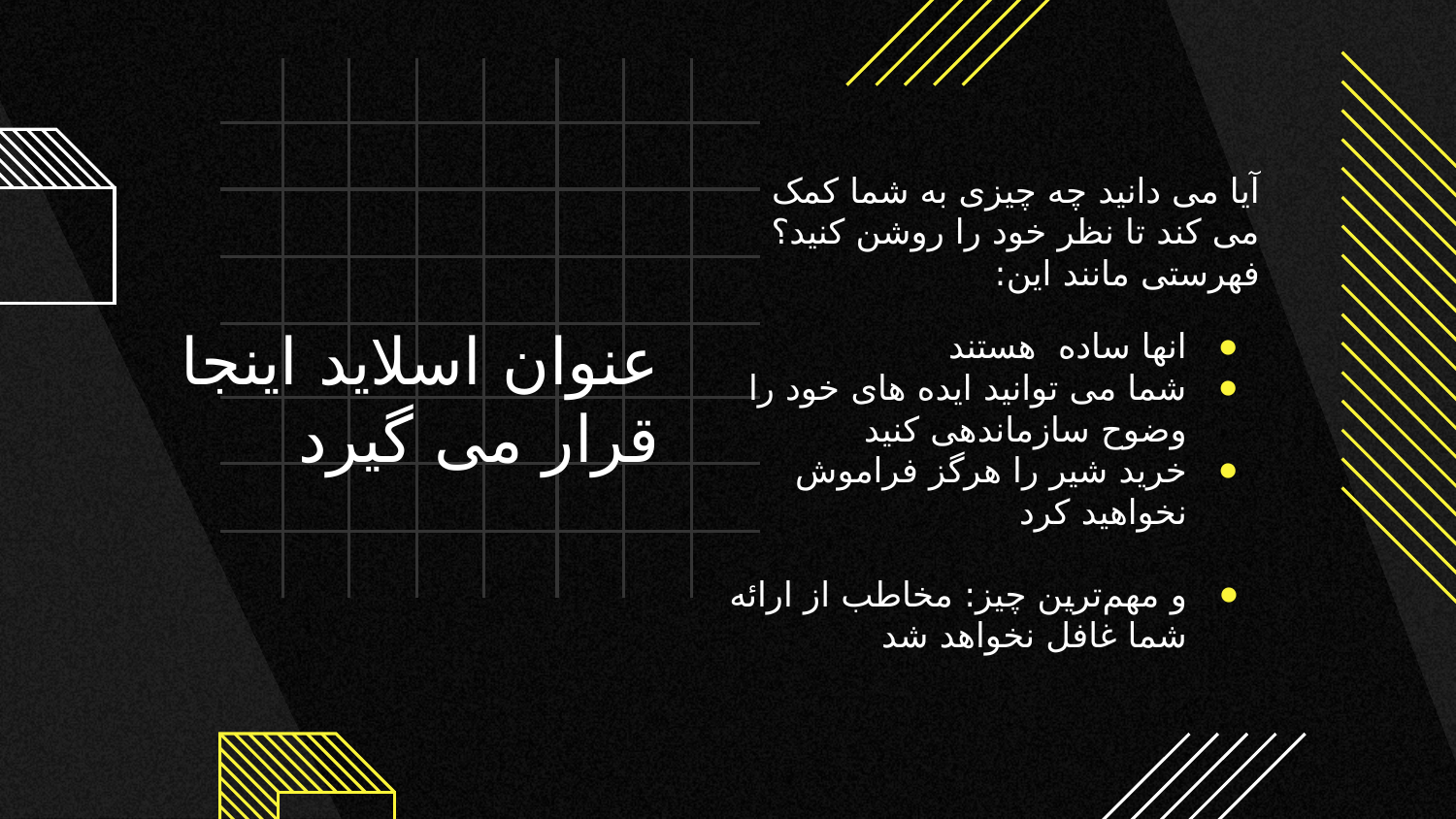

آیا می دانید چه چیزی به شما کمک می کند تا نظر خود را روشن کنید؟ فهرستی مانند این:
انها ساده  هستند
شما می توانید ایده های خود را وضوح سازماندهی کنید
خرید شیر را هرگز فراموش نخواهید کرد

و مهم‌ترین چیز: مخاطب از ارائه شما غافل نخواهد شد
# عنوان اسلاید اینجا قرار می گیرد